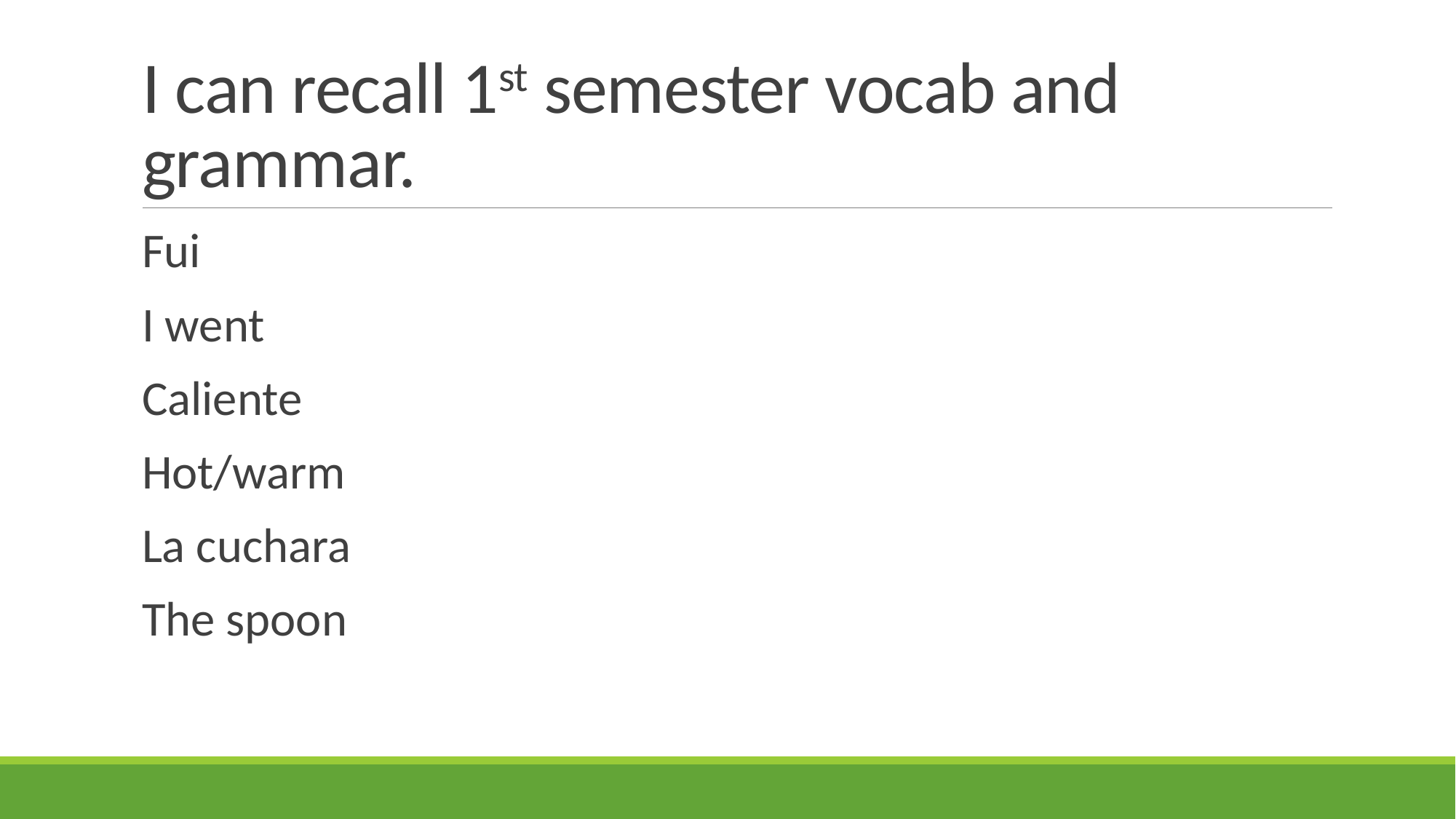

# I can recall 1st semester vocab and grammar.
Fui
I went
Caliente
Hot/warm
La cuchara
The spoon